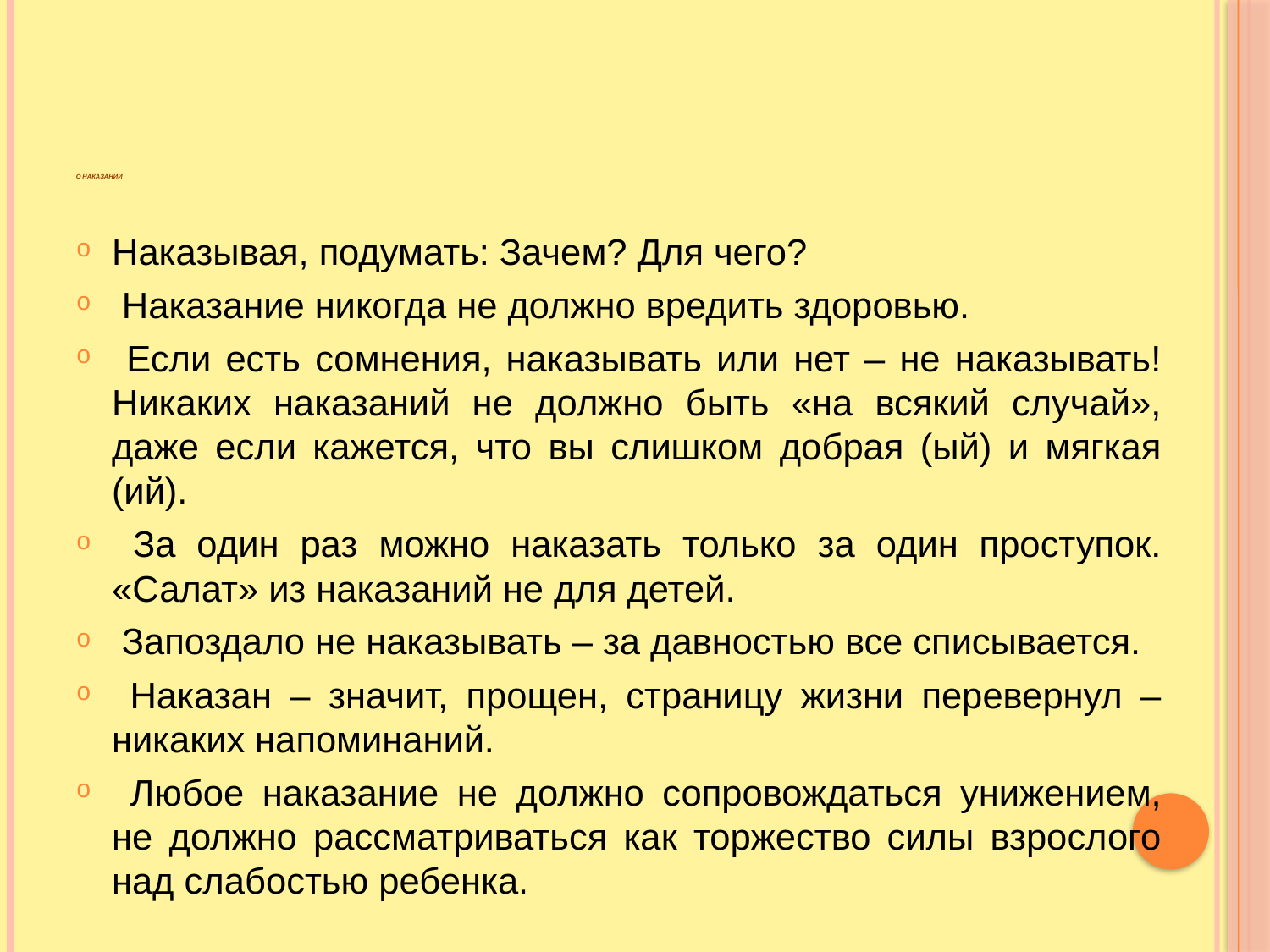

# О наказании
Наказывая, подумать: Зачем? Для чего?
 Наказание никогда не должно вредить здоровью.
 Если есть сомнения, наказывать или нет – не наказывать! Никаких наказаний не должно быть «на всякий случай», даже если кажется, что вы слишком добрая (ый) и мягкая (ий).
 За один раз можно наказать только за один проступок. «Салат» из наказаний не для детей.
 Запоздало не наказывать – за давностью все списывается.
 Наказан – значит, прощен, страницу жизни перевернул – никаких напоминаний.
 Любое наказание не должно сопровождаться унижением, не должно рассматриваться как торжество силы взрослого над слабостью ребенка.